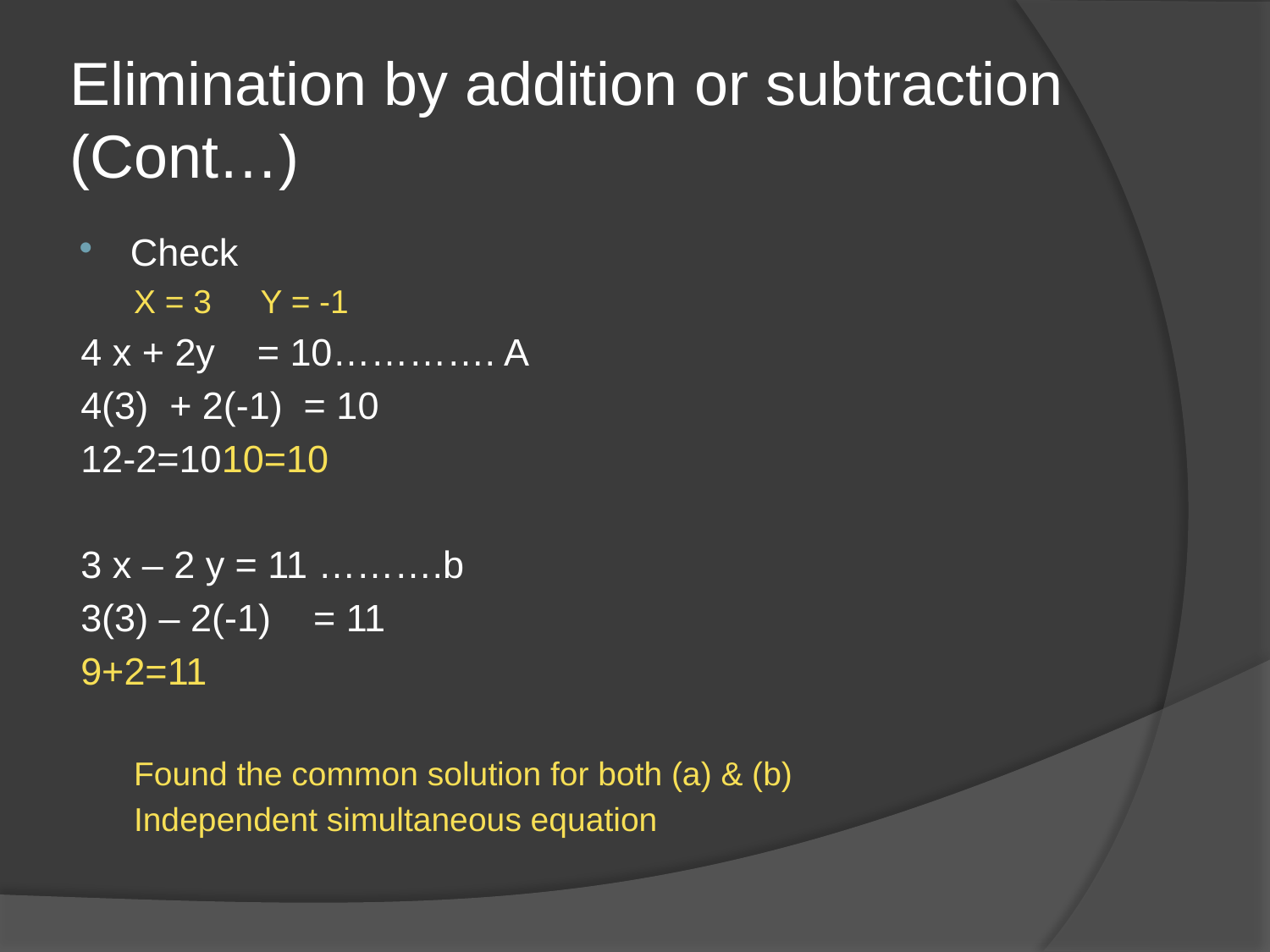

# Elimination by addition or subtraction (Cont…)
Check
X = 3		Y = -1
4 x + 2y    = 10…………. A
4(3)  + 2(-1)  = 10
12-2=10	10=10

3 x – 2 y = 11 ……….b
3(3) – 2(-1)    = 11
9+2=11

Found the common solution for both (a) & (b)
Independent simultaneous equation